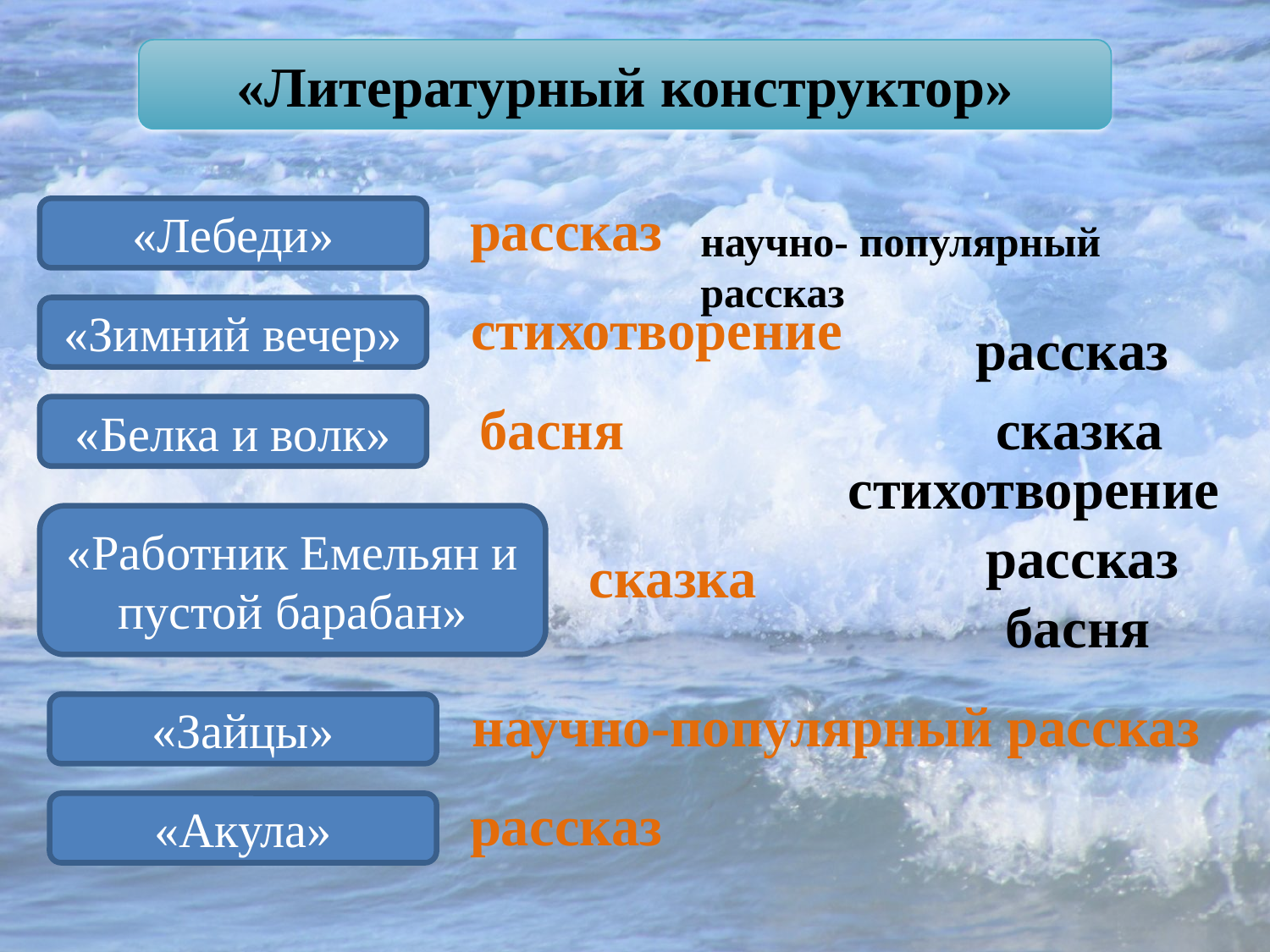

«Литературный конструктор»
рассказ
«Лебеди»
научно- популярный рассказ
стихотворение
«Зимний вечер»
рассказ
басня
сказка
«Белка и волк»
стихотворение
«Работник Емельян и пустой барабан»
рассказ
сказка
басня
научно-популярный рассказ
«Зайцы»
рассказ
«Акула»